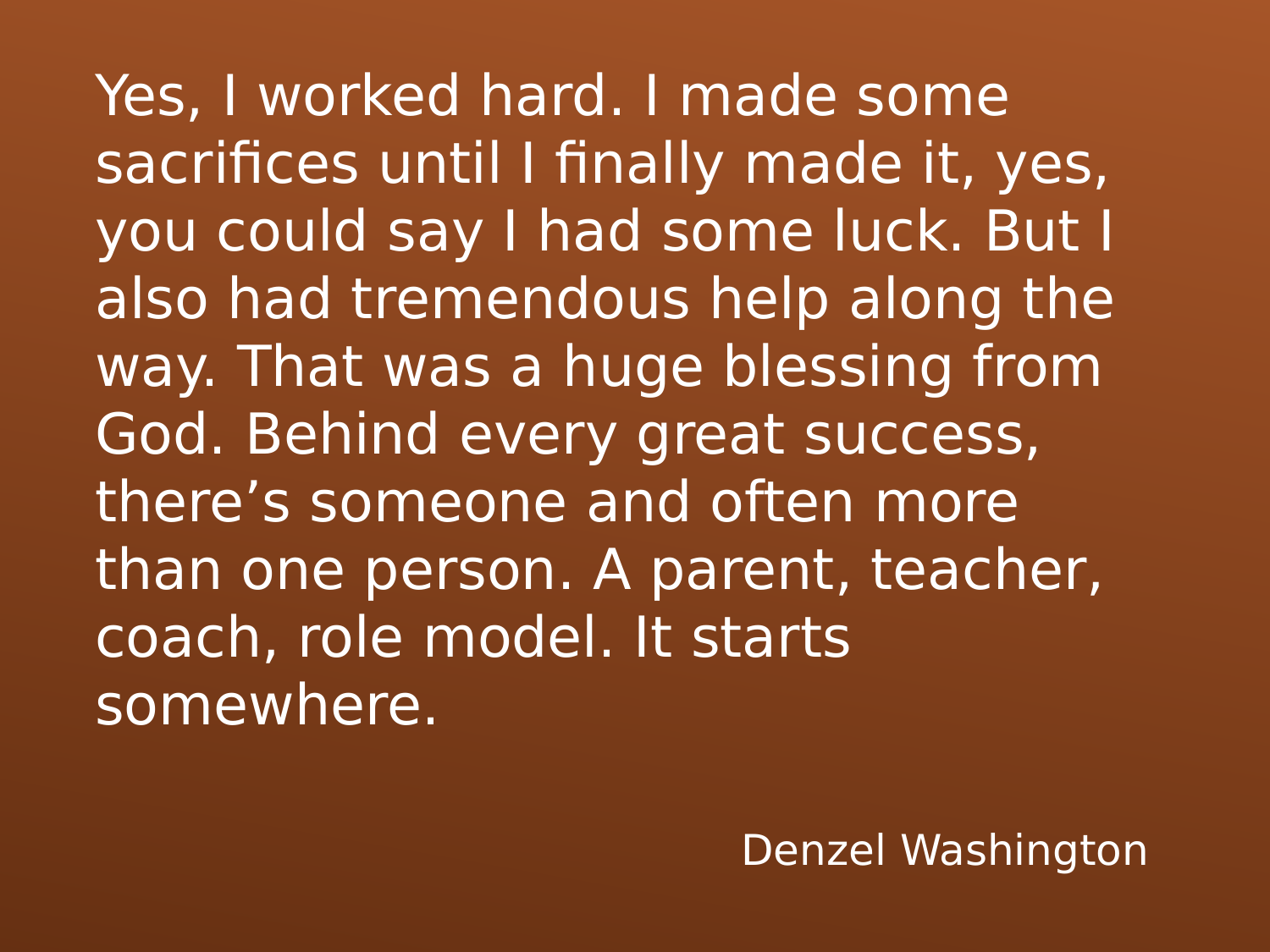

Yes, I worked hard. I made some sacrifices until I finally made it, yes, you could say I had some luck. But I also had tremendous help along the way. That was a huge blessing from God. Behind every great success, there’s someone and often more than one person. A parent, teacher, coach, role model. It starts somewhere.

Denzel Washington